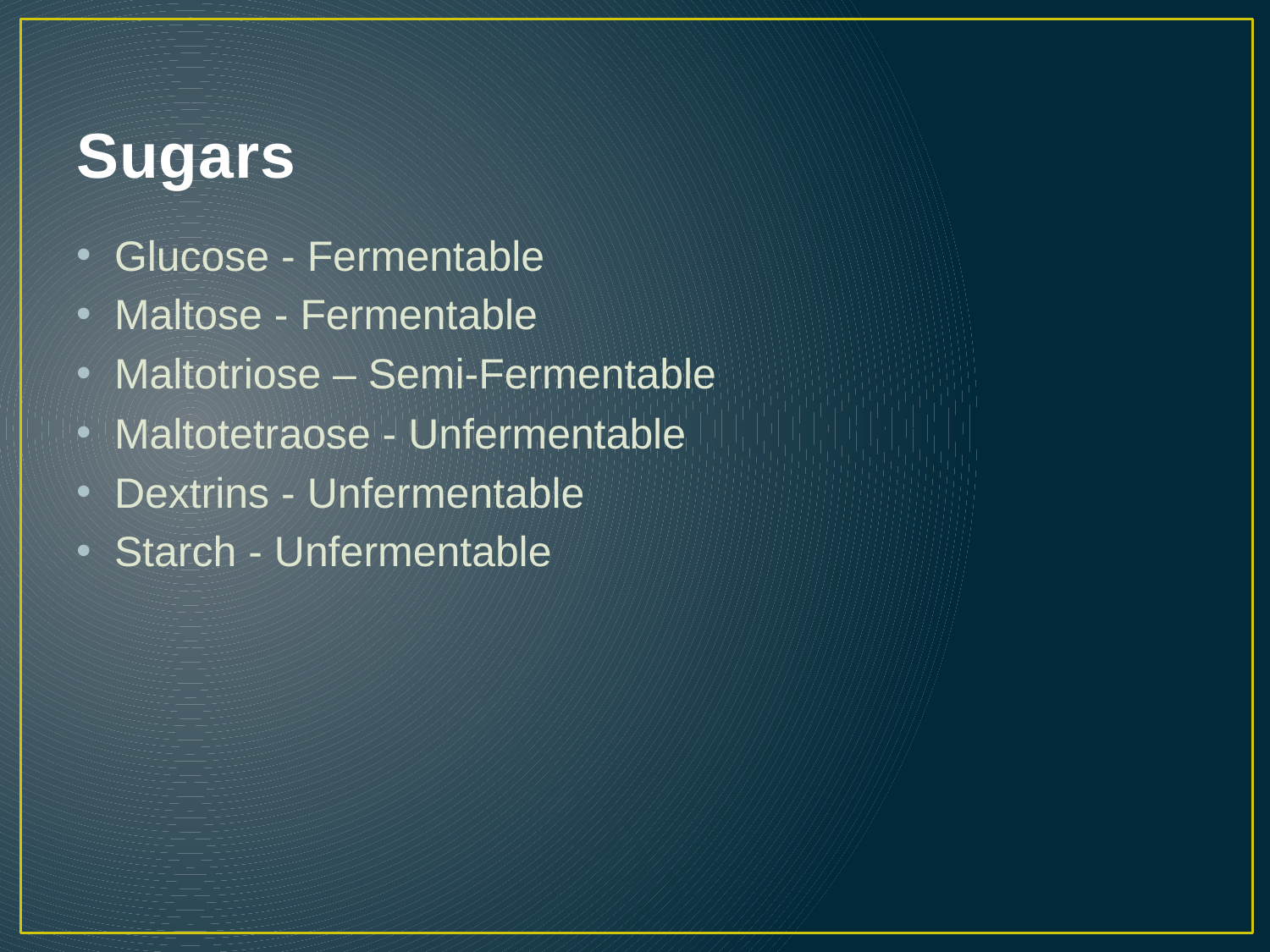

# Sugars
Glucose - Fermentable
Maltose - Fermentable
Maltotriose – Semi-Fermentable
Maltotetraose - Unfermentable
Dextrins - Unfermentable
Starch - Unfermentable